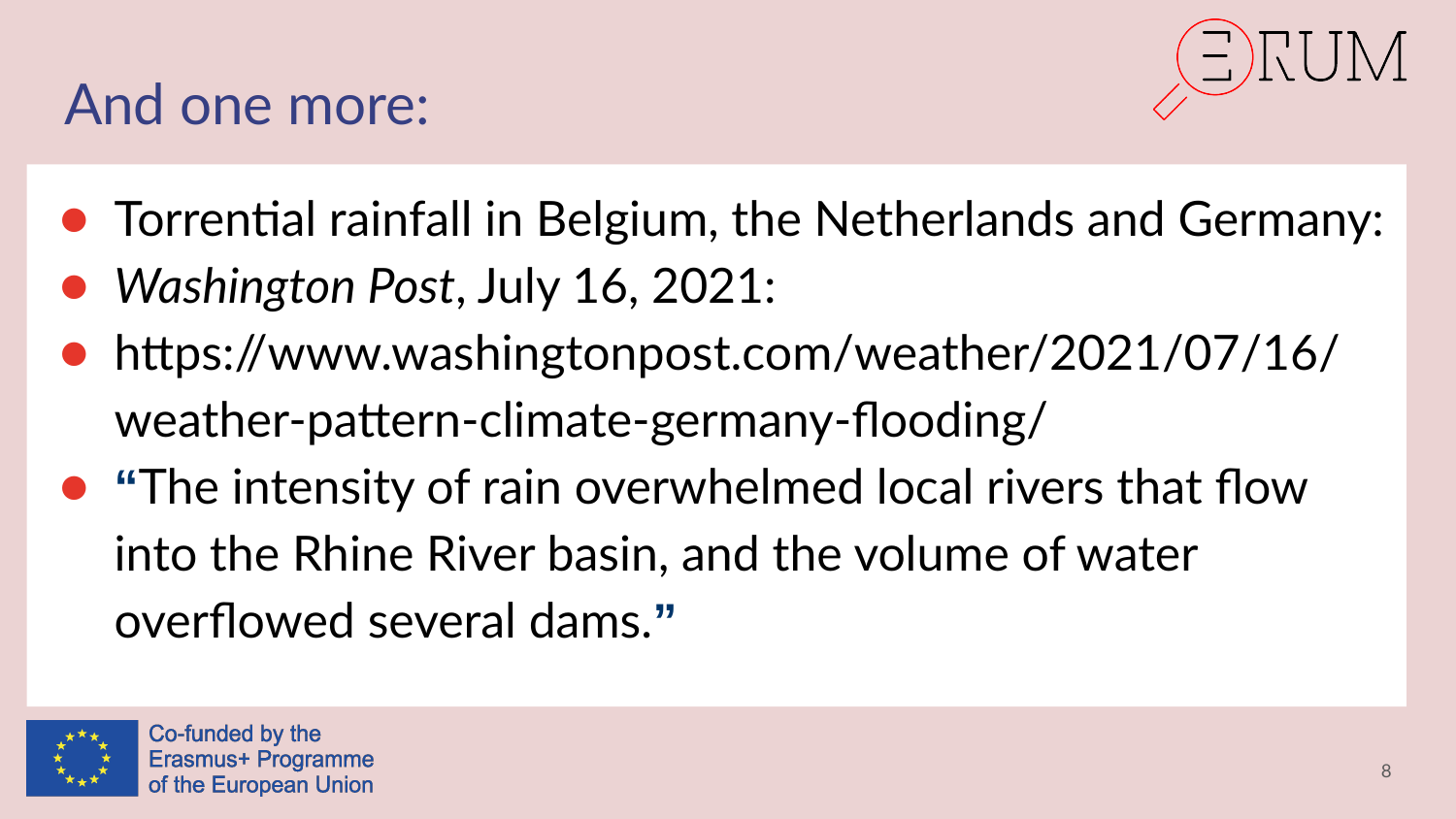

# And one more:
Torrential rainfall in Belgium, the Netherlands and Germany:
Washington Post, July 16, 2021:
https://www.washingtonpost.com/weather/2021/07/16/weather-pattern-climate-germany-flooding/
“The intensity of rain overwhelmed local rivers that flow into the Rhine River basin, and the volume of water overflowed several dams.”
8